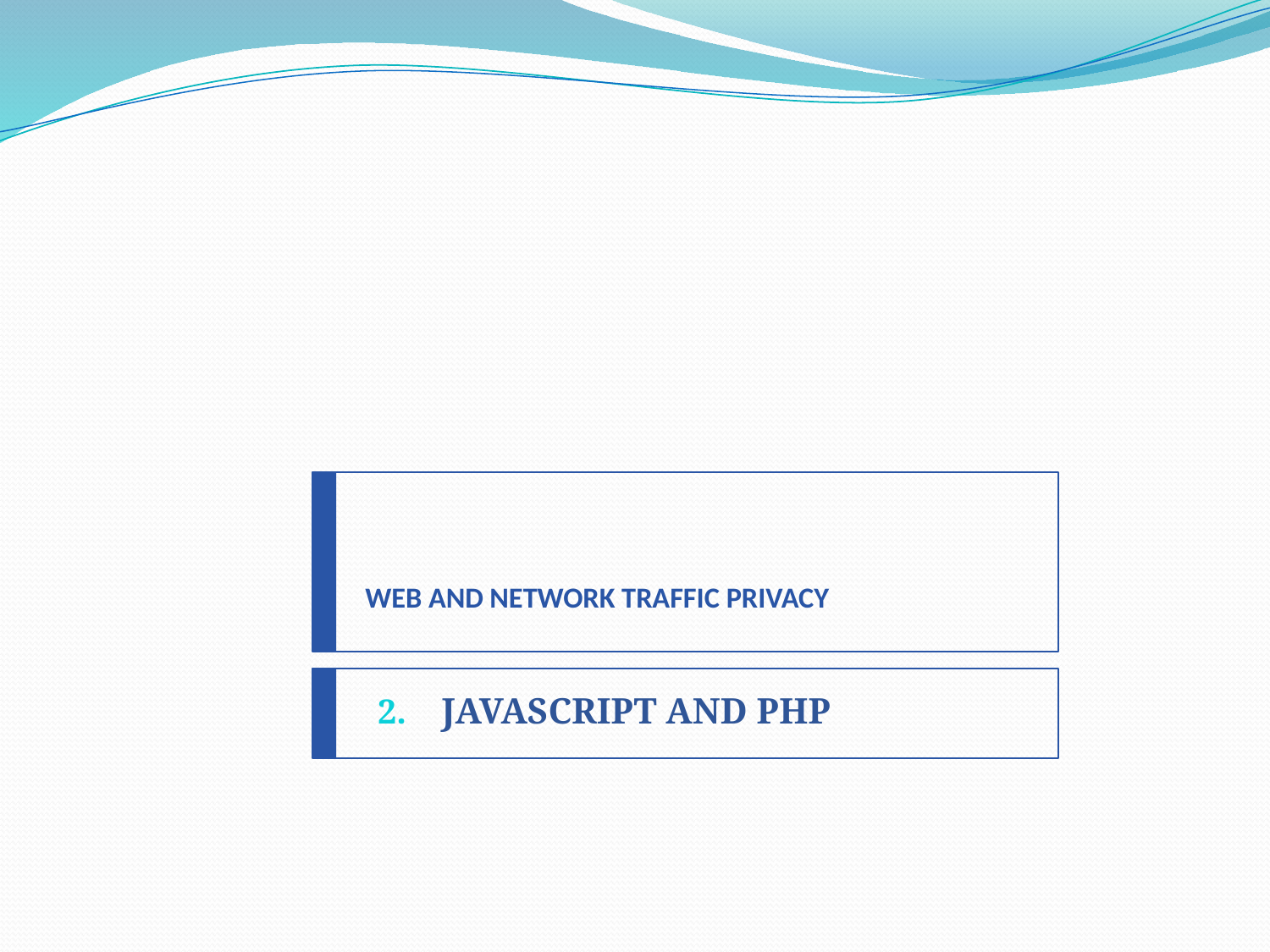

# WEB AND NETWORK TRAFFIC PRIVACY
JAVASCRIPT AND PHP